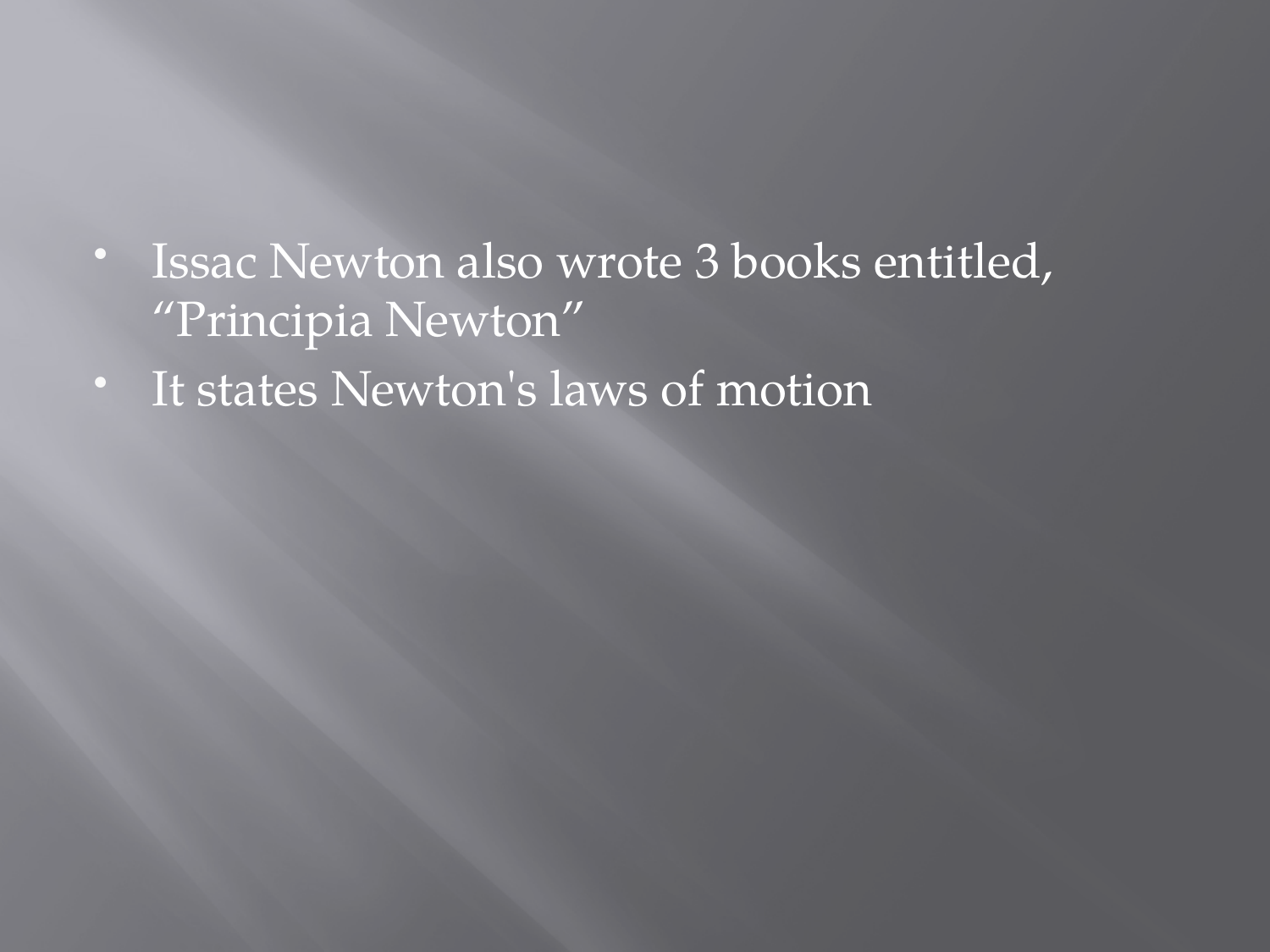

#
Issac Newton also wrote 3 books entitled, “Principia Newton”
It states Newton's laws of motion